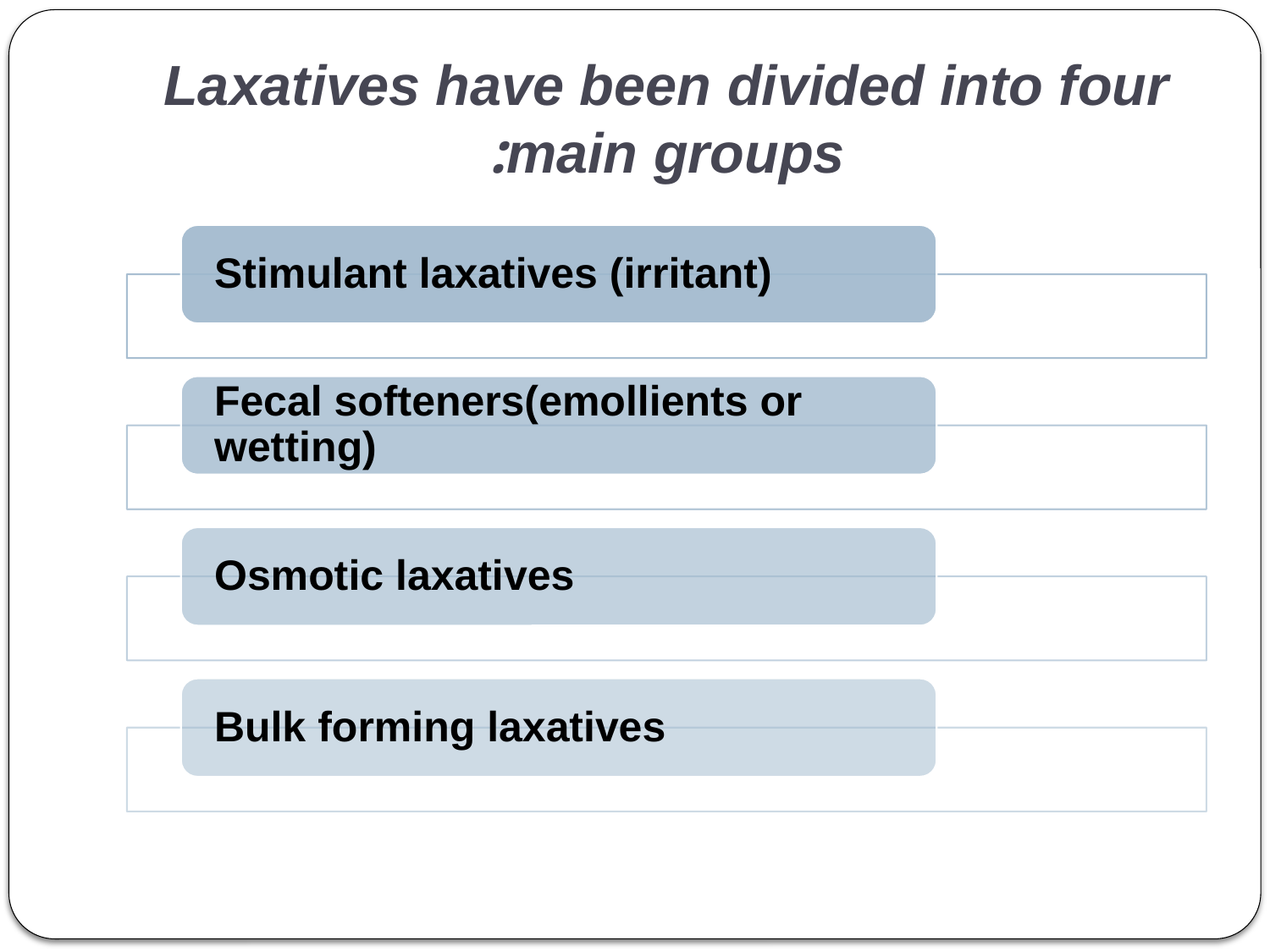

# Laxatives have been divided into four main groups:
 Stimulant laxatives (irritant)
Fecal softeners(emollients or wetting)
Osmotic laxatives
Bulk forming laxatives